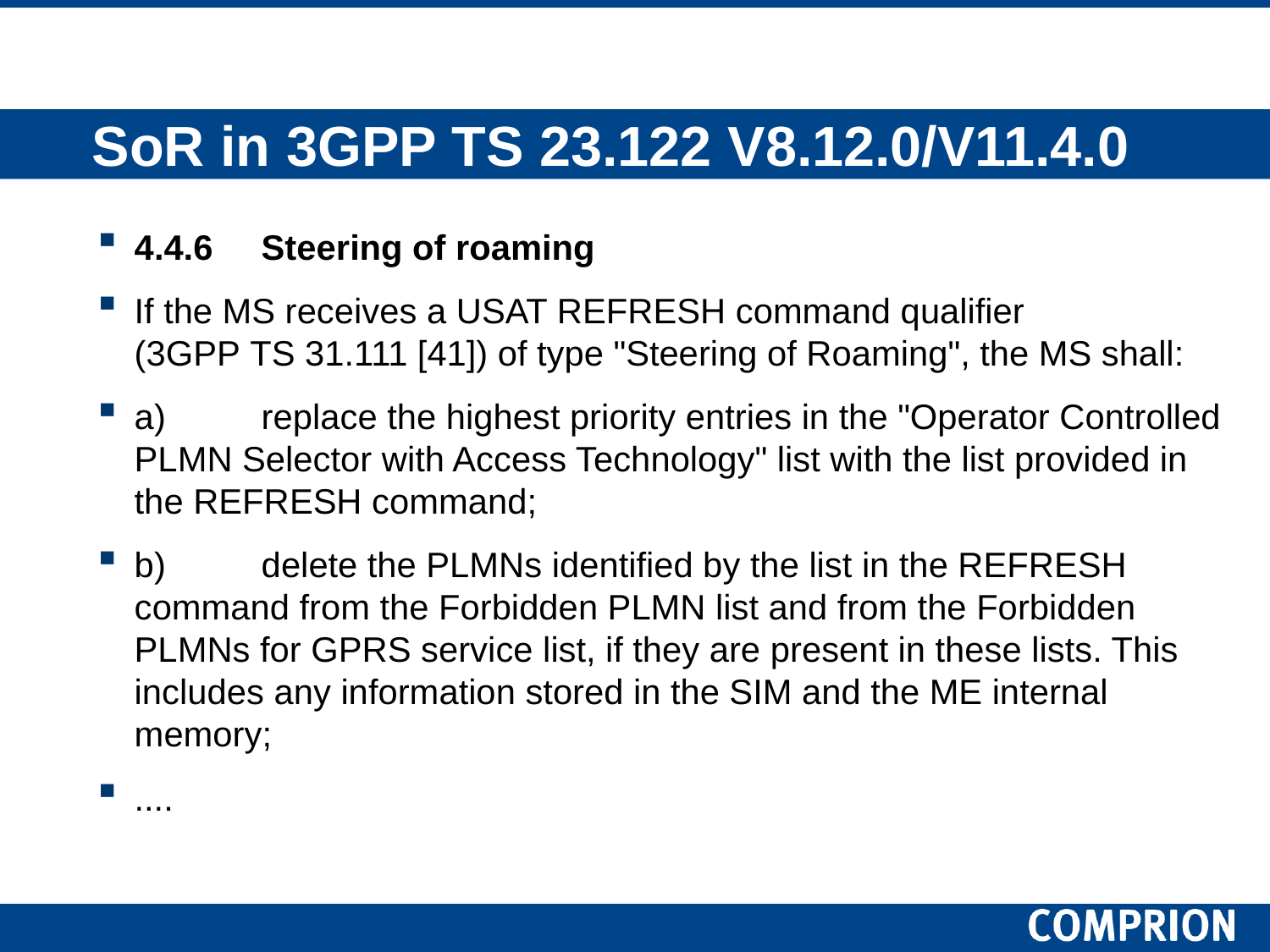

# SoR in 3GPP TS 23.122 V8.12.0/V11.4.0
4.4.6	Steering of roaming
If the MS receives a USAT REFRESH command qualifier (3GPP TS 31.111 [41]) of type "Steering of Roaming", the MS shall:
a)	replace the highest priority entries in the "Operator Controlled PLMN Selector with Access Technology" list with the list provided in the REFRESH command;
b)	delete the PLMNs identified by the list in the REFRESH command from the Forbidden PLMN list and from the Forbidden PLMNs for GPRS service list, if they are present in these lists. This includes any information stored in the SIM and the ME internal memory;
....